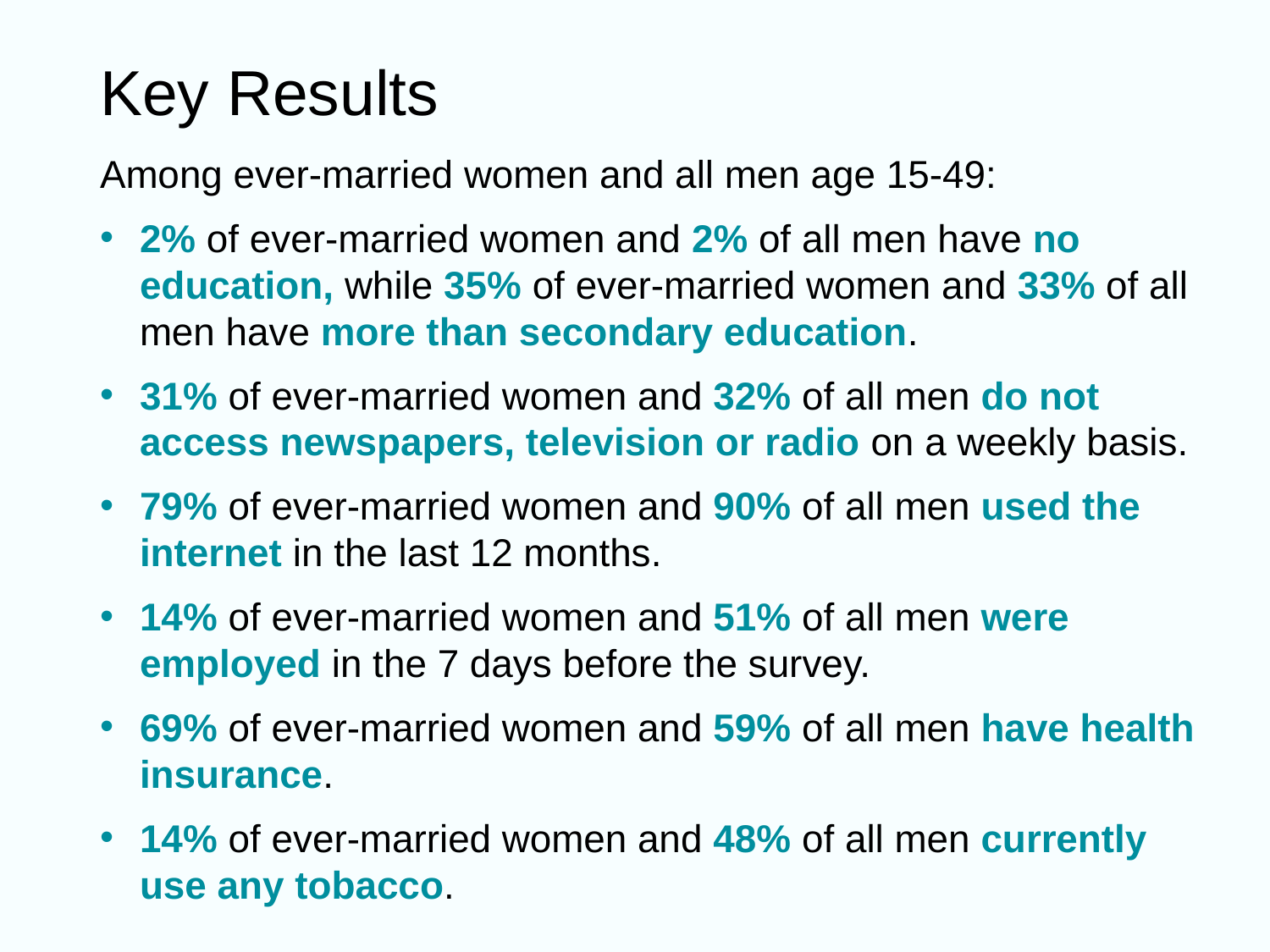

# Key Results
Among ever-married women and all men age 15-49:
2% of ever-married women and 2% of all men have no education, while 35% of ever-married women and 33% of all men have more than secondary education.
31% of ever-married women and 32% of all men do not access newspapers, television or radio on a weekly basis.
79% of ever-married women and 90% of all men used the internet in the last 12 months.
14% of ever-married women and 51% of all men were employed in the 7 days before the survey.
69% of ever-married women and 59% of all men have health insurance.
14% of ever-married women and 48% of all men currently use any tobacco.